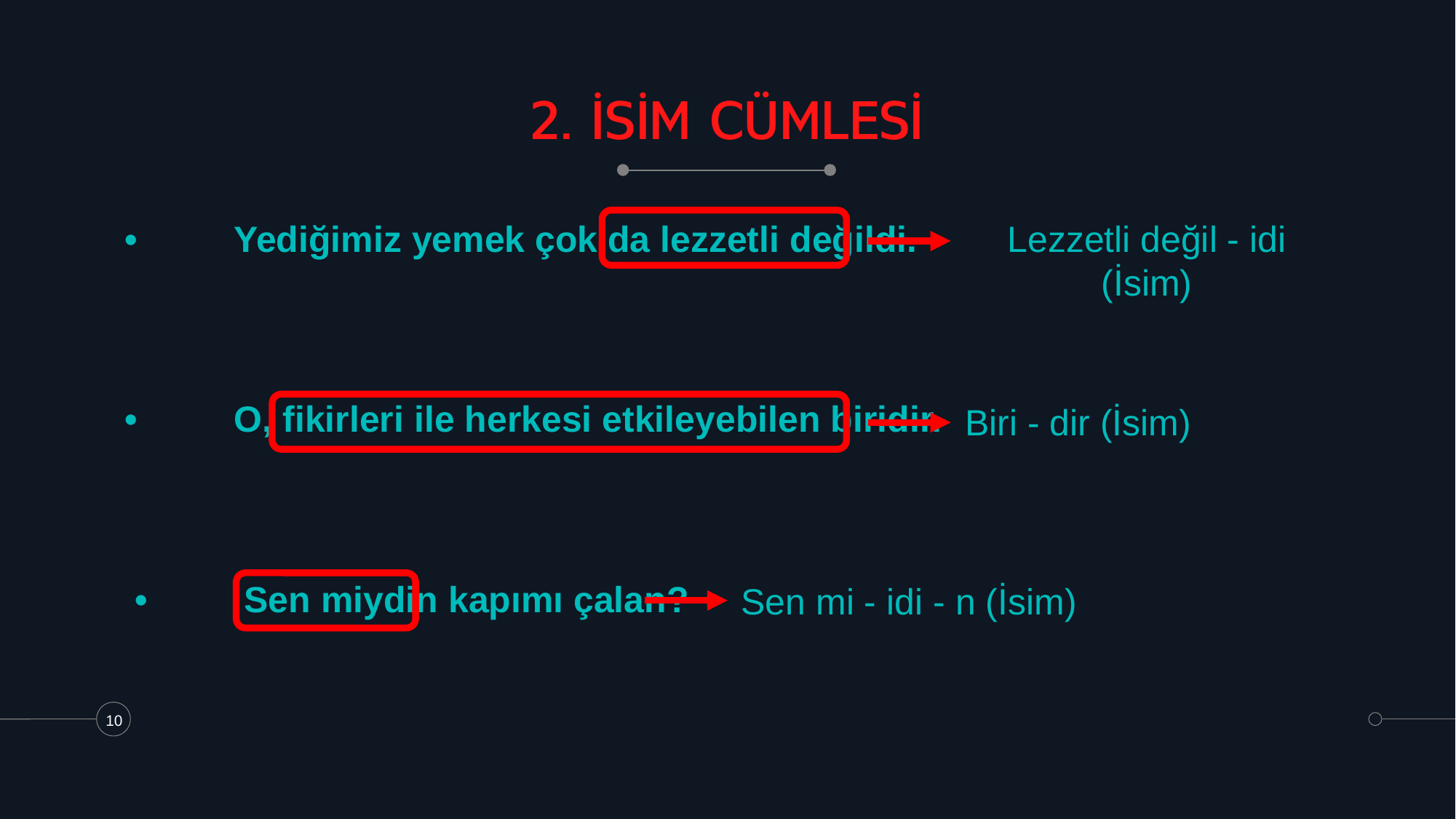

# 2. İSİM CÜMLESİ

Lezzetli değil - idi (İsim)
•	Yediğimiz yemek çok da lezzetli değildi.

Biri - dir (İsim)
•	O, fikirleri ile herkesi etkileyebilen biridir.
Sen mi - idi - n (İsim)

•	Sen miydin kapımı çalan?
10